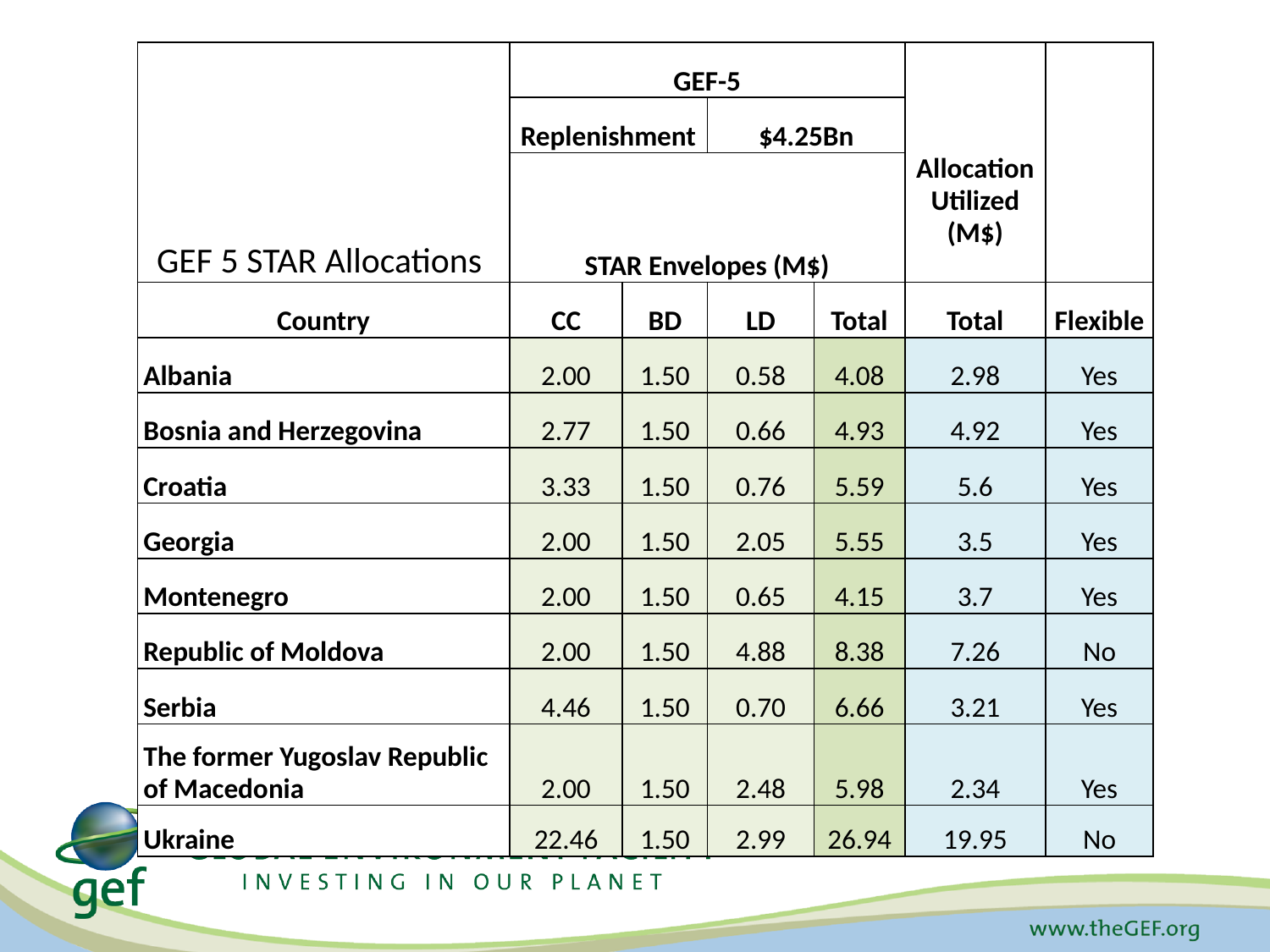

| GEF 5 STAR Allocations | GEF-5 |  |  |  | Allocation Utilized (M$) |  |
| --- | --- | --- | --- | --- | --- | --- |
|  | Replenishment |  | $4.25Bn |  |  |  |
|  | STAR Envelopes (M$) |  |  |  |  |  |
| Country | CC | BD | LD | Total | Total | Flexible |
| Albania | 2.00 | 1.50 | 0.58 | 4.08 | 2.98 | Yes |
| Bosnia and Herzegovina | 2.77 | 1.50 | 0.66 | 4.93 | 4.92 | Yes |
| Croatia | 3.33 | 1.50 | 0.76 | 5.59 | 5.6 | Yes |
| Georgia | 2.00 | 1.50 | 2.05 | 5.55 | 3.5 | Yes |
| Montenegro | 2.00 | 1.50 | 0.65 | 4.15 | 3.7 | Yes |
| Republic of Moldova | 2.00 | 1.50 | 4.88 | 8.38 | 7.26 | No |
| Serbia | 4.46 | 1.50 | 0.70 | 6.66 | 3.21 | Yes |
| The former Yugoslav Republic of Macedonia | 2.00 | 1.50 | 2.48 | 5.98 | 2.34 | Yes |
| Ukraine | 22.46 | 1.50 | 2.99 | 26.94 | 19.95 | No |